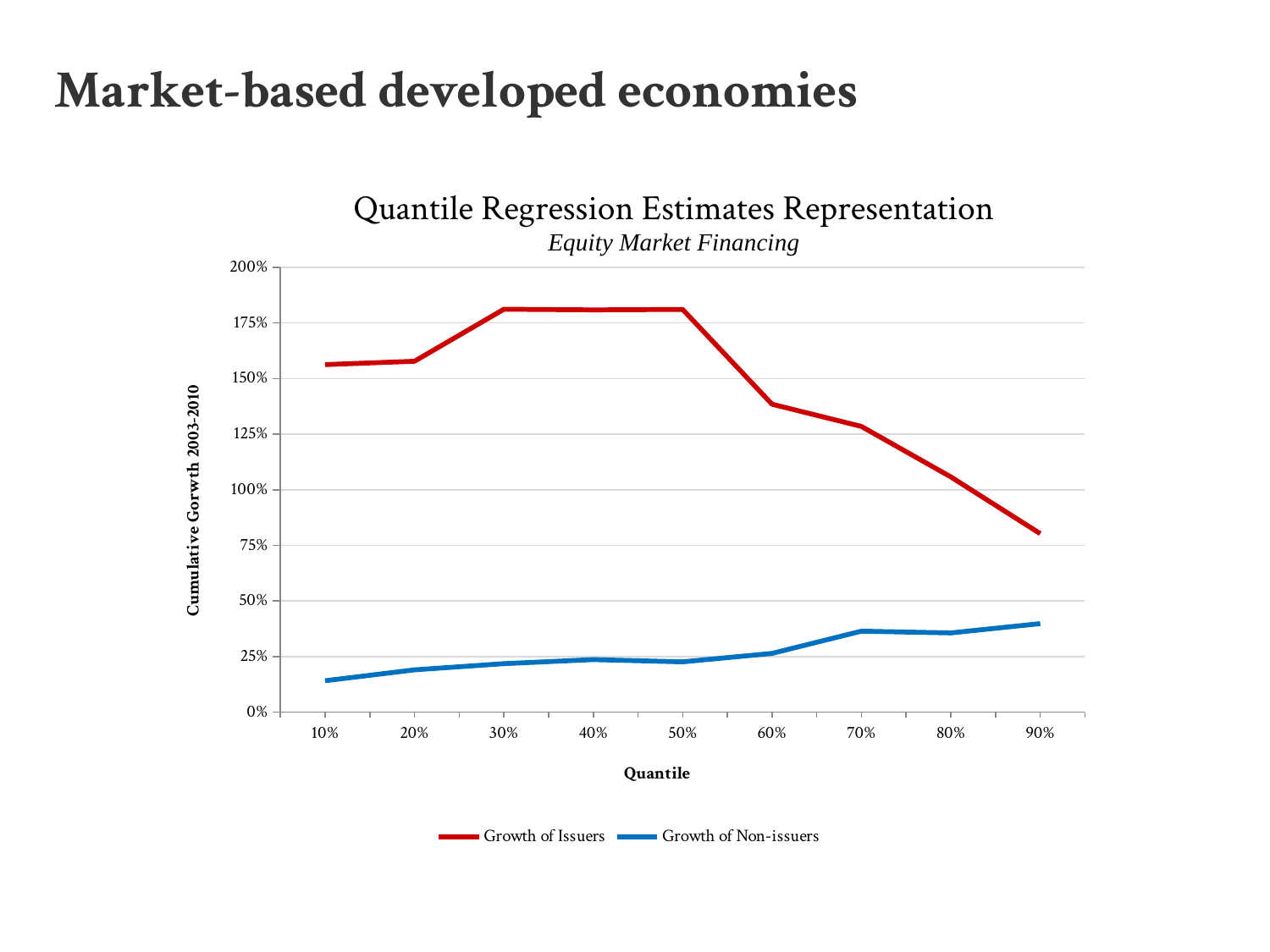

Market-based developed economies
Quantile Regression Estimates Representation
Equity Market Financing

### Chart

| Category | Growth of Non-issuers | Growth of Issuers |
|---|---|---|
| 0.1 | 0.14100000000000001 | 1.5630000000000002 |
| 0.2 | 0.18999999999999995 | 1.5779999999999998 |
| 0.3 | 0.21799999999999997 | 1.8119999999999998 |
| 0.4 | 0.236 | 1.8090000000000002 |
| 0.5 | 0.22599999999999998 | 1.811 |
| 0.6 | 0.264 | 1.3849999999999998 |
| 0.7 | 0.3640000000000001 | 1.2850000000000001 |
| 0.8 | 0.3560000000000001 | 1.0579999999999998 |
| 0.9 | 0.3979999999999999 | 0.8029999999999999 |